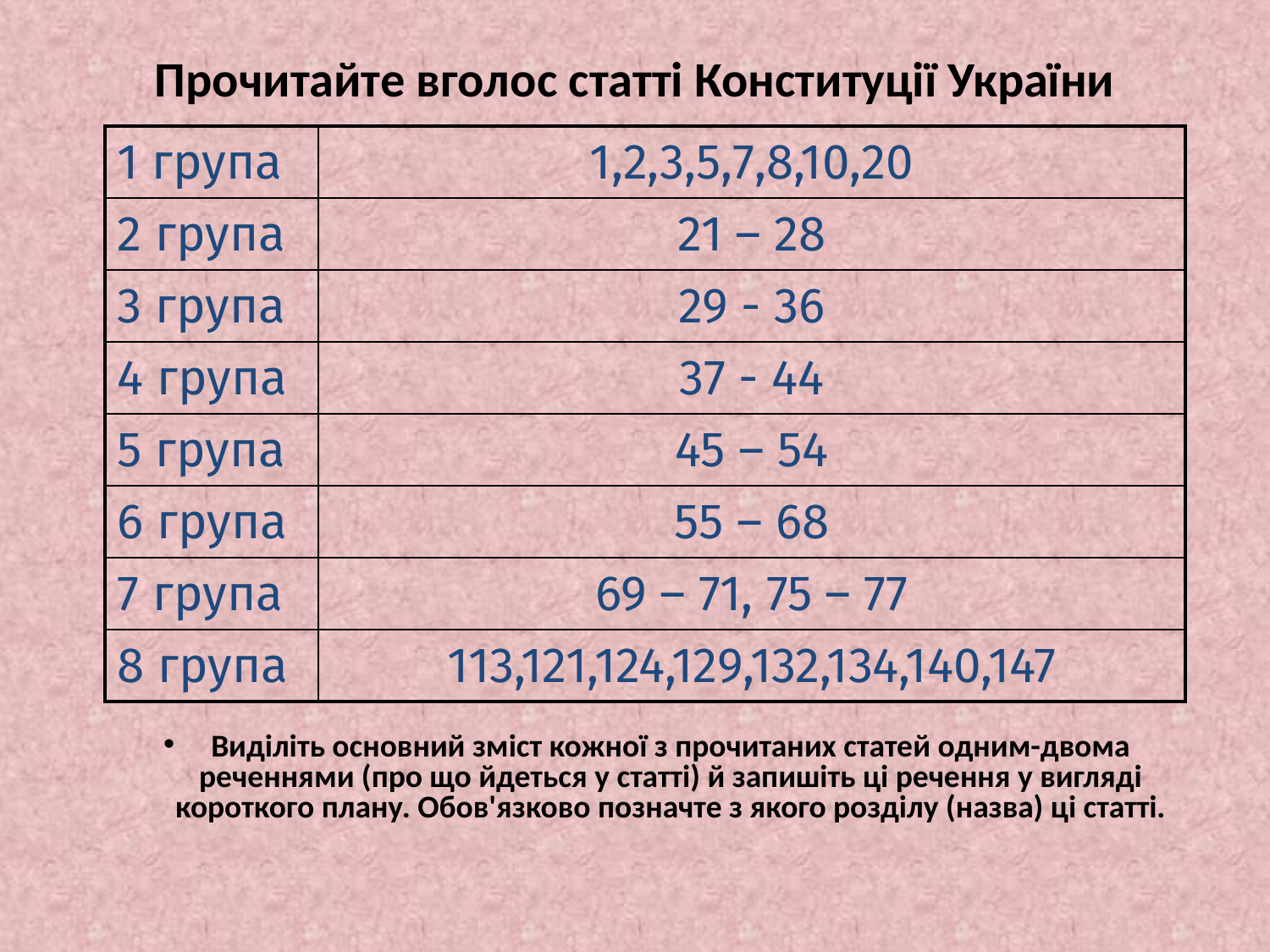

# Прочитайте вголос статті Конституції України
| 1 група | 1,2,3,5,7,8,10,20 |
| --- | --- |
| 2 група | 21 – 28 |
| 3 група | 29 - 36 |
| 4 група | 37 - 44 |
| 5 група | 45 – 54 |
| 6 група | 55 – 68 |
| 7 група | 69 – 71, 75 – 77 |
| 8 група | 113,121,124,129,132,134,140,147 |
Виділіть основний зміст кожної з прочитаних статей одним-двома реченнями (про що йдеться у статті) й запишіть ці речення у вигляді короткого плану. Обов'язково позначте з якого розділу (назва) ці статті.